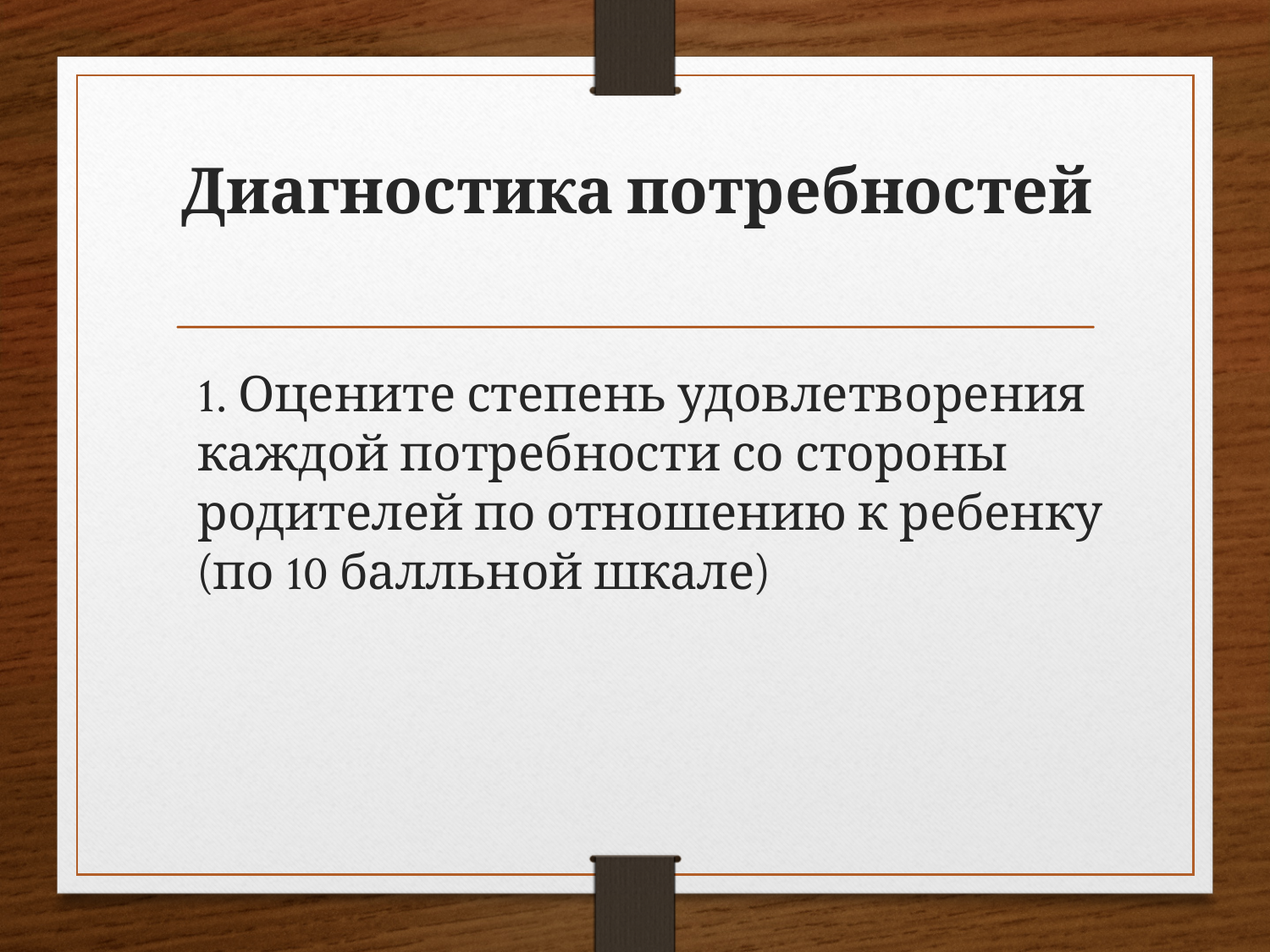

# Диагностика потребностей
1. Оцените степень удовлетворения каждой потребности со стороны родителей по отношению к ребенку (по 10 балльной шкале)